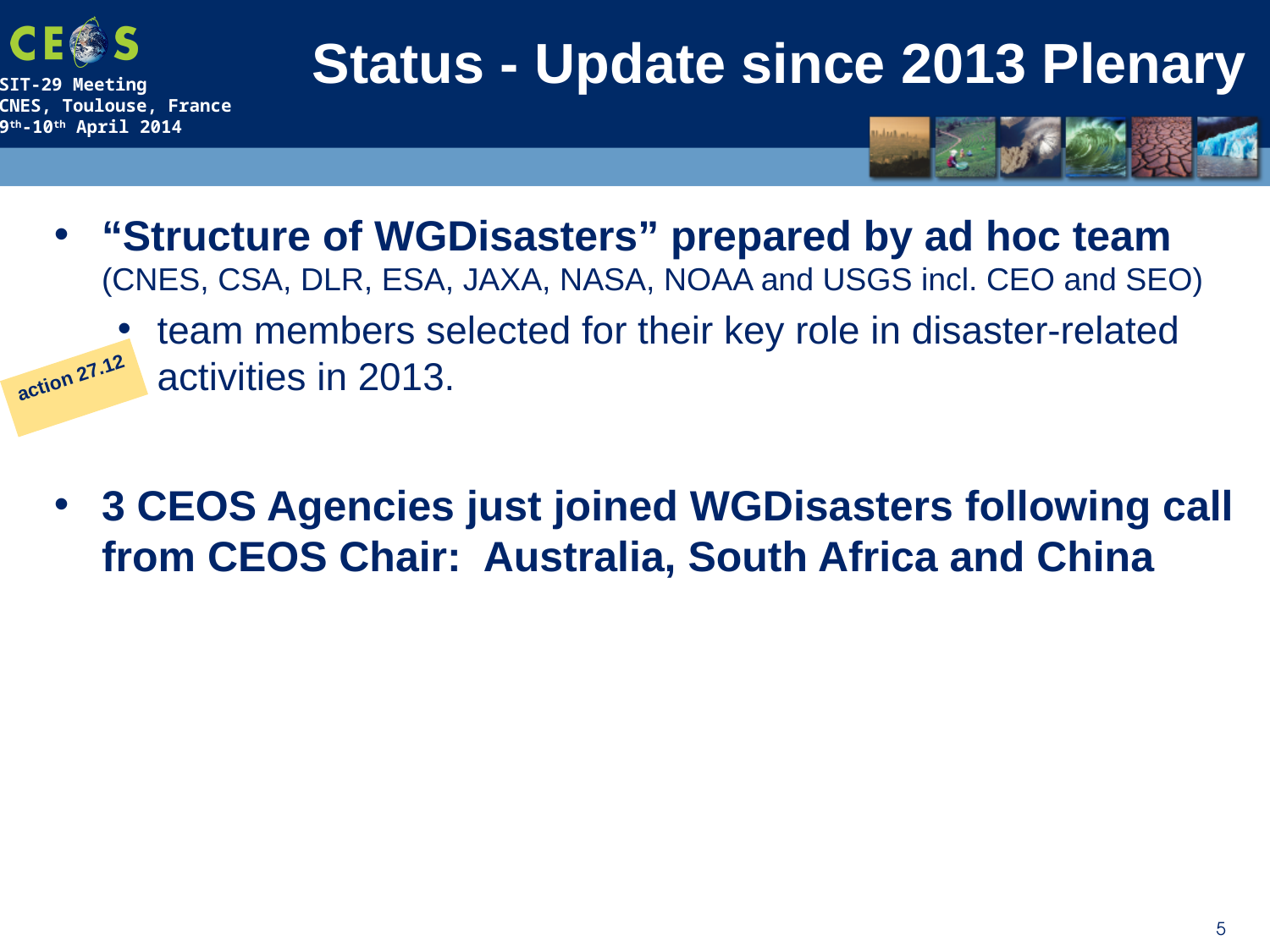

# Status - Update since 2013 Plenary
“Structure of WGDisasters” prepared by ad hoc team (CNES, CSA, DLR, ESA, JAXA, NASA, NOAA and USGS incl. CEO and SEO)
team members selected for their key role in disaster-related activities in 2013.

3 CEOS Agencies just joined WGDisasters following call from CEOS Chair:  Australia, South Africa and China
action 27.12